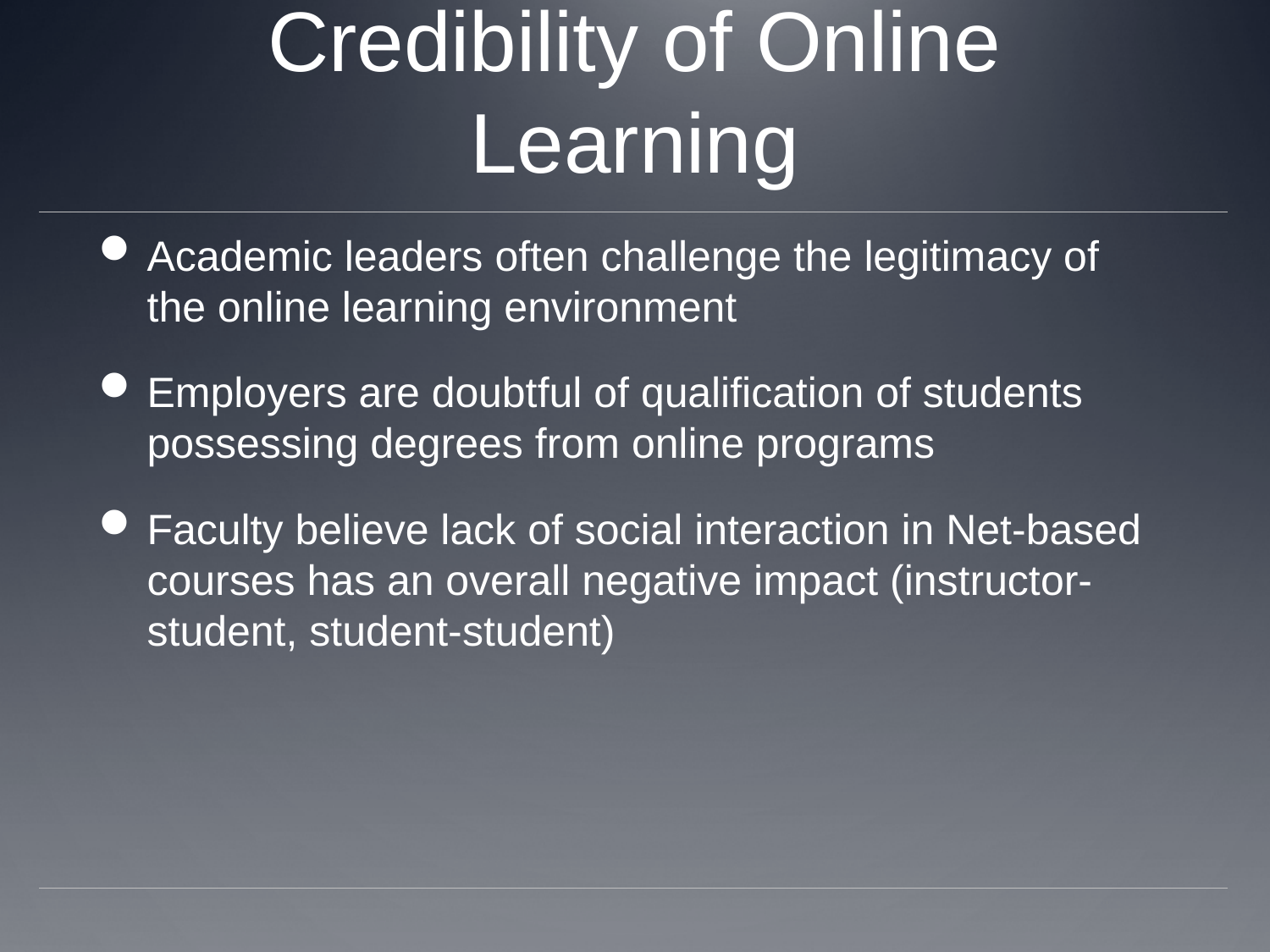

# Credibility of Online Learning
Academic leaders often challenge the legitimacy of the online learning environment
Employers are doubtful of qualification of students possessing degrees from online programs
Faculty believe lack of social interaction in Net-based courses has an overall negative impact (instructor-student, student-student)